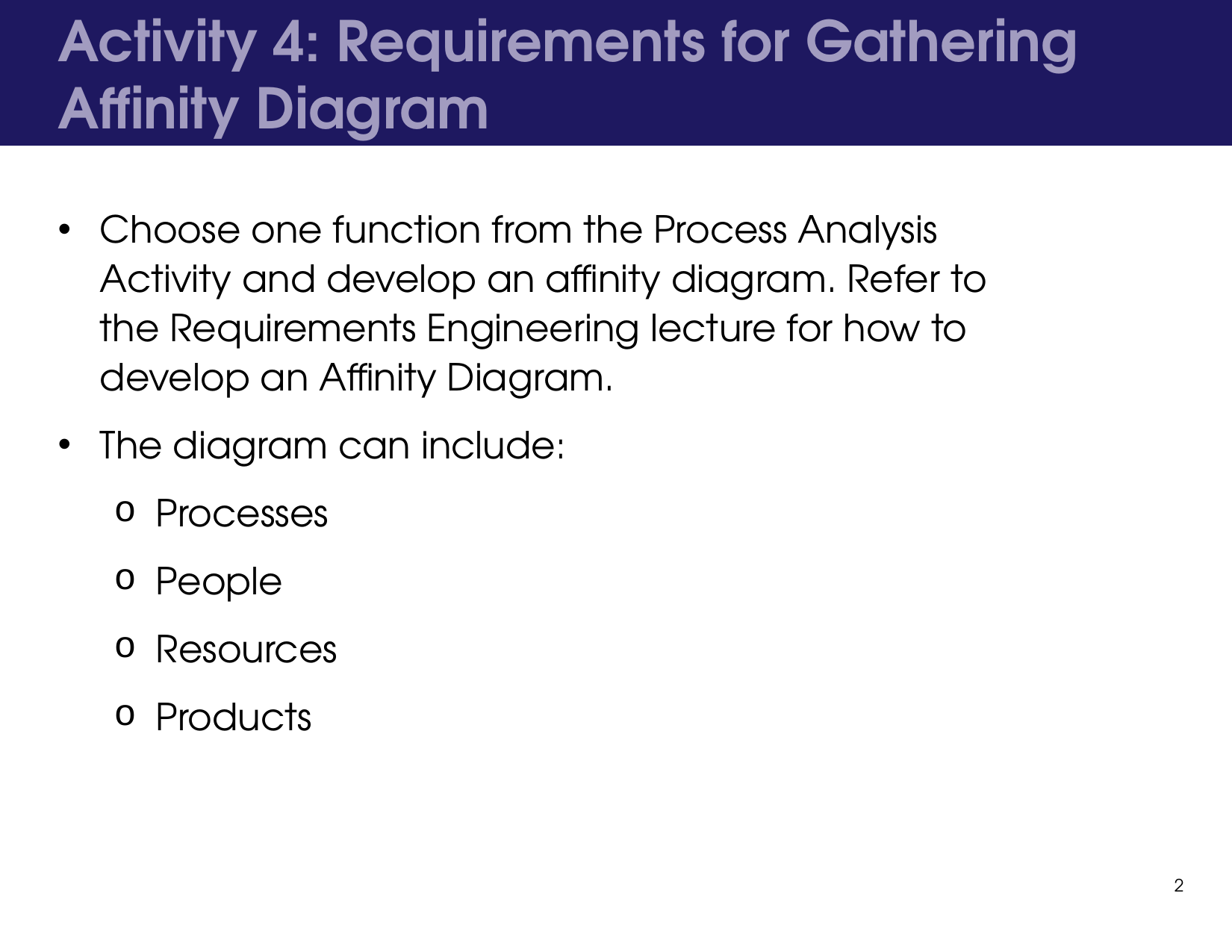

# Activity 4: Requirements for Gathering Affinity Diagram
Choose one function from the Process Analysis Activity and develop an affinity diagram. Refer to the Requirements Engineering lecture for how to develop an Affinity Diagram.
The diagram can include:
Processes
People
Resources
Products

2